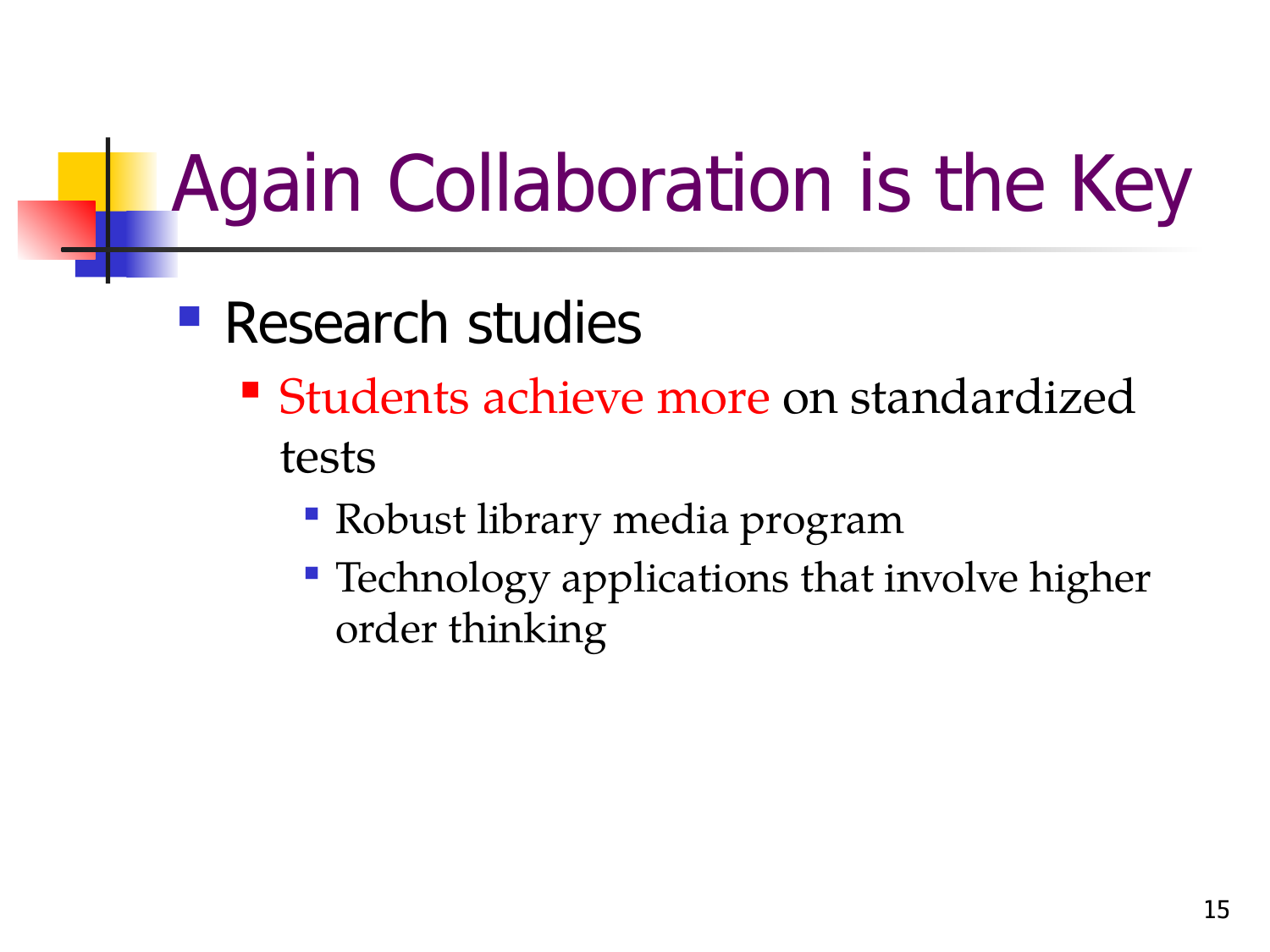

# Again Collaboration is the Key
Research studies
Students achieve more on standardized tests
Robust library media program
Technology applications that involve higher order thinking
15